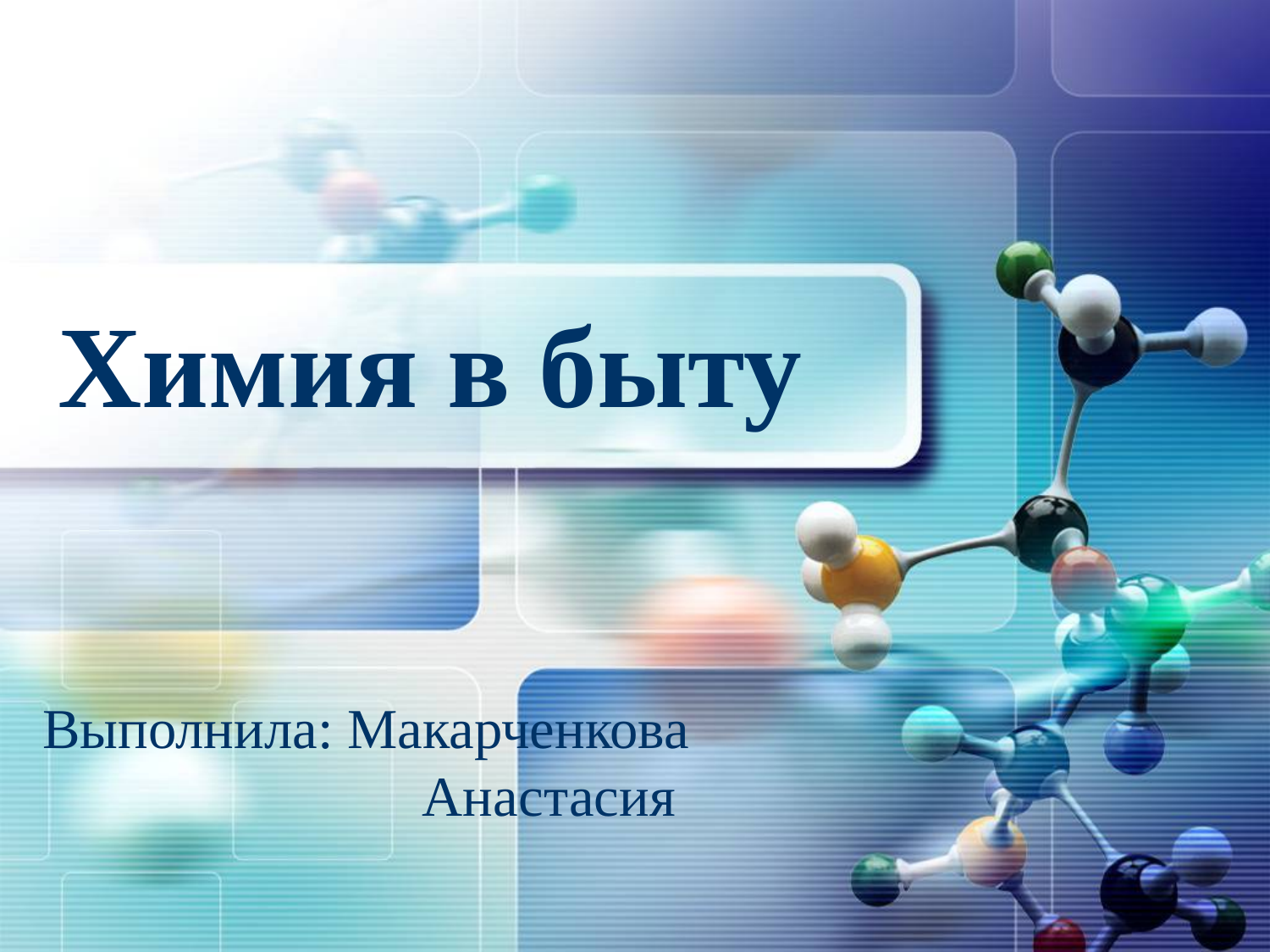

# Химия в быту
Выполнила: Макарченкова Анастасия